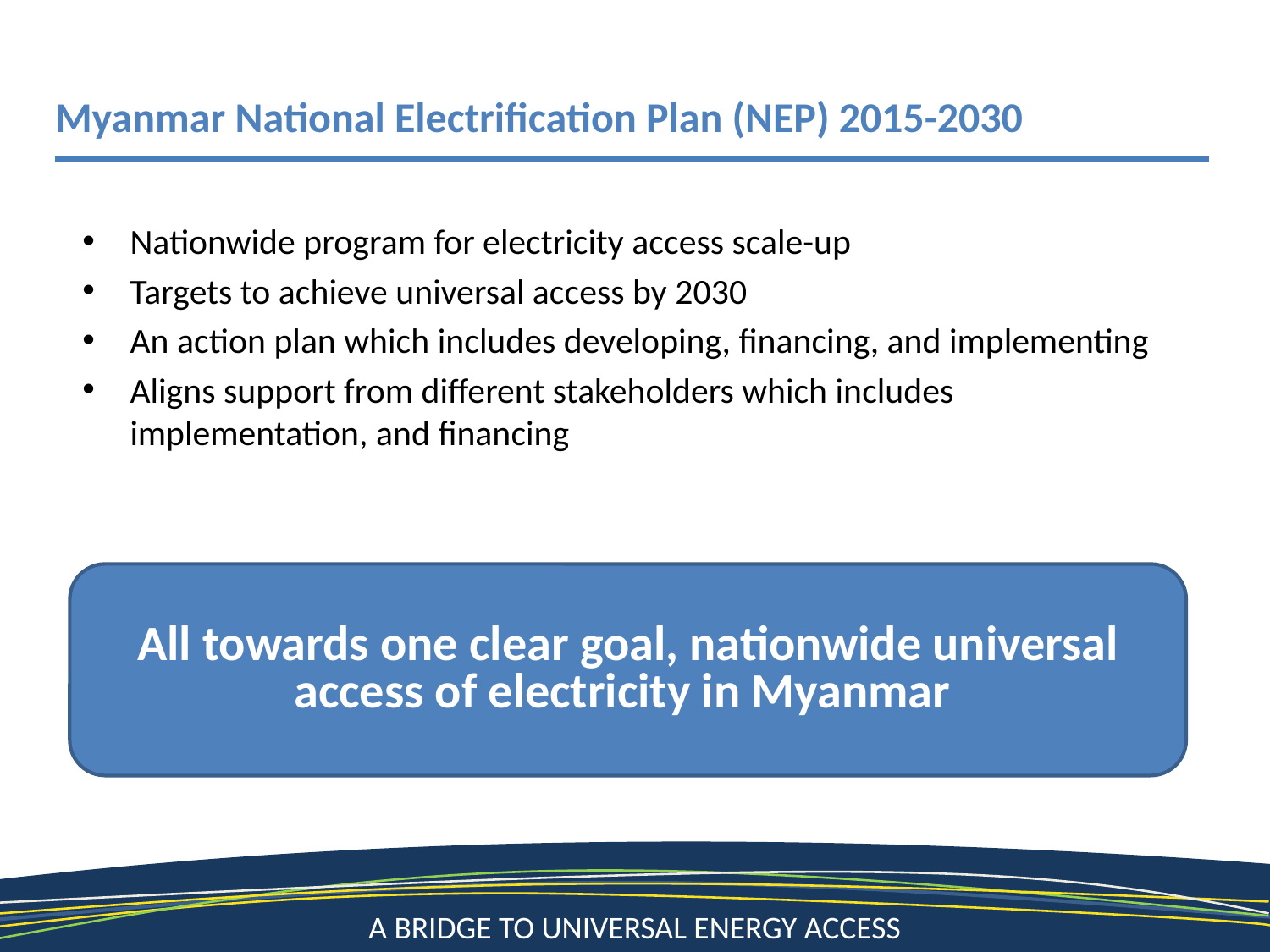

Myanmar National Electrification Plan (NEP) 2015-2030

Nationwide program for electricity access scale-up
Targets to achieve universal access by 2030
An action plan which includes developing, financing, and implementing
Aligns support from different stakeholders which includes implementation, and financing

All towards one clear goal, nationwide universal access of electricity in Myanmar

2

A Bridge to Universal Energy Access

A Bridge to a Sustainable Energy Future